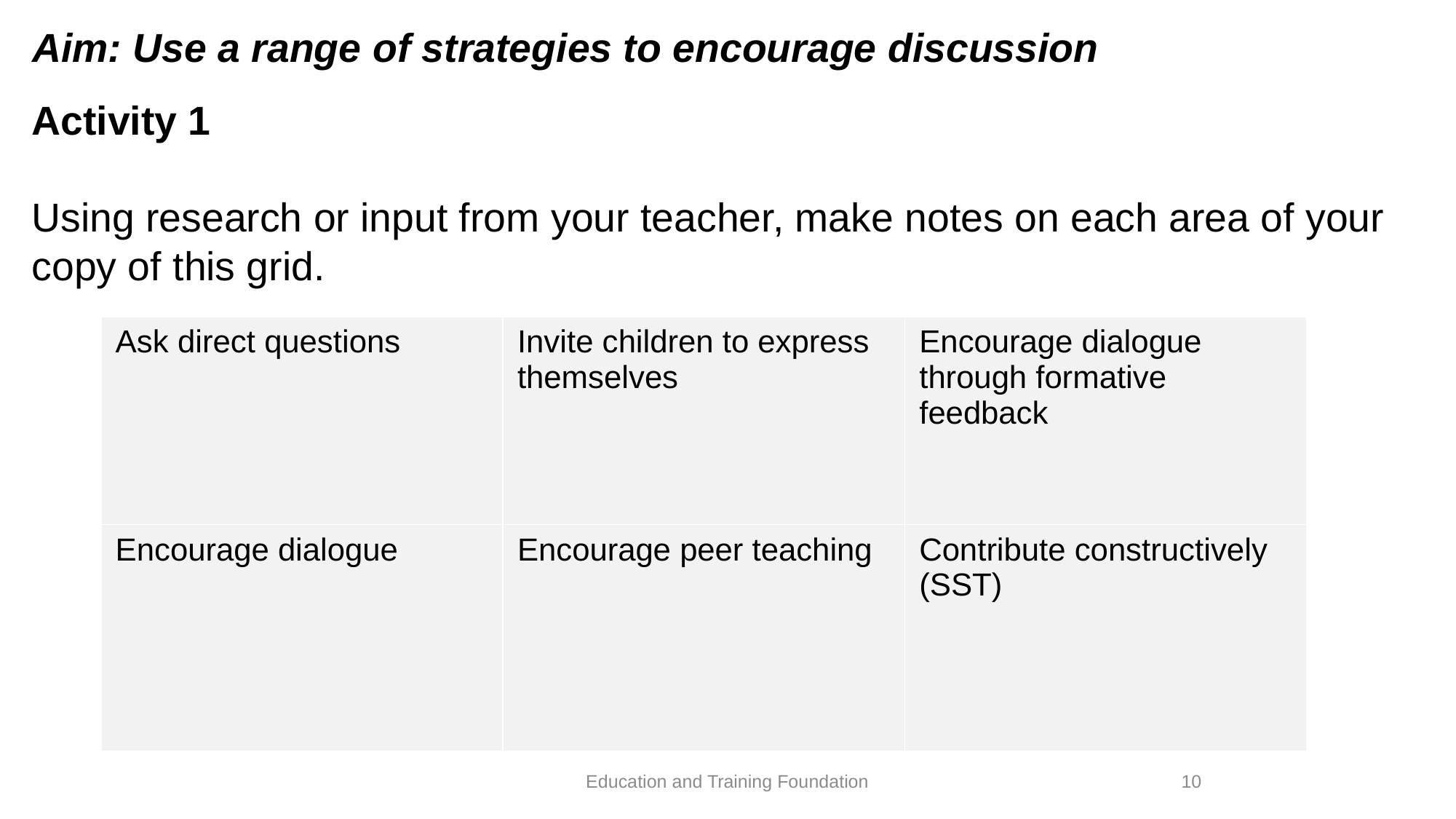

Aim: Use a range of strategies to encourage discussion

Activity 1

Using research or input from your teacher, make notes on each area of your copy of this grid.
| Ask direct questions | Invite children to express themselves | Encourage dialogue through formative feedback |
| --- | --- | --- |
| Encourage dialogue | Encourage peer teaching | Contribute constructively (SST) |
Education and Training Foundation
10